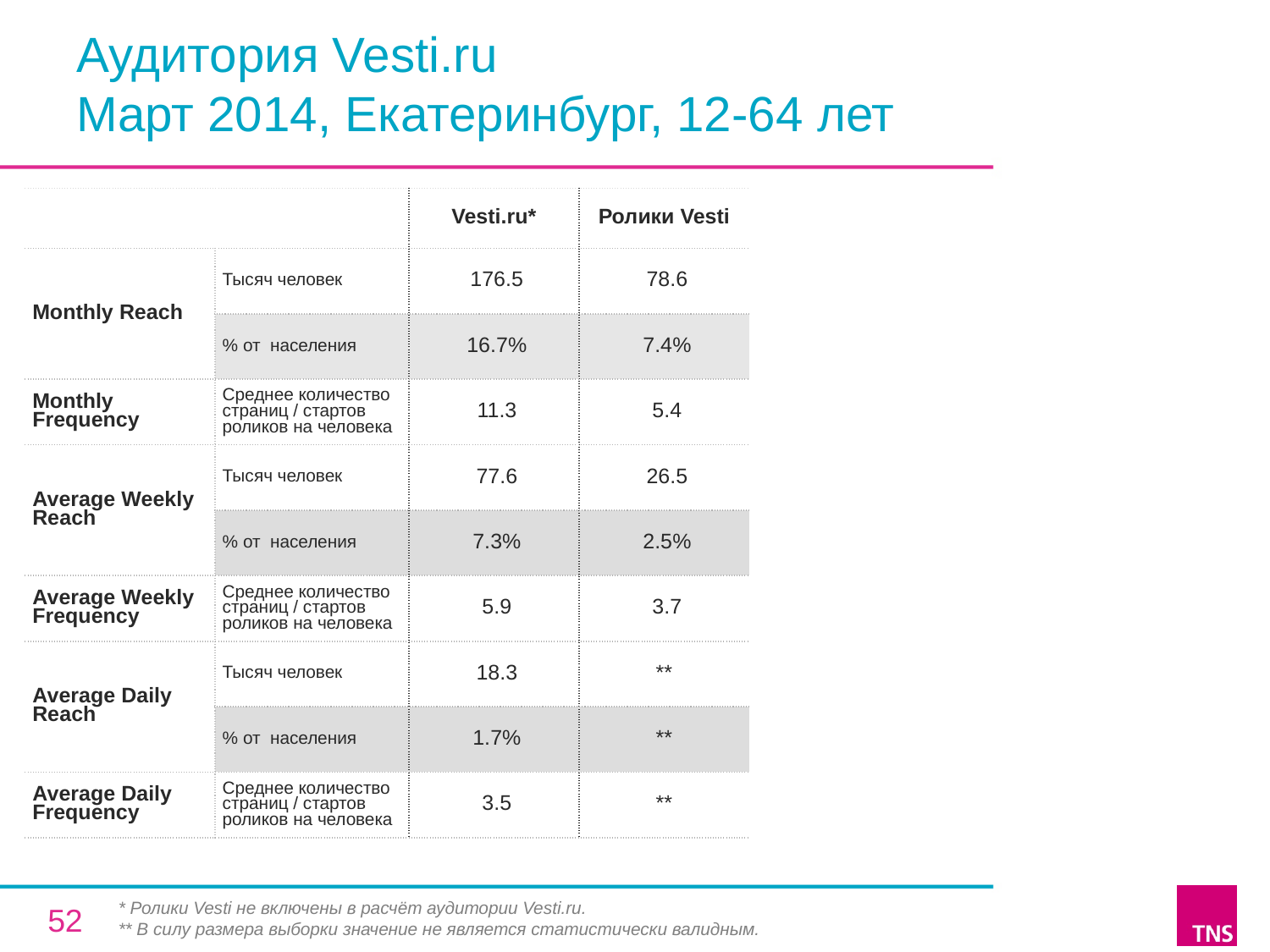

# Аудитория Vesti.ru Март 2014, Екатеринбург, 12-64 лет
|  |  | Vesti.ru\* | Ролики Vesti |
| --- | --- | --- | --- |
| Monthly Reach | Тысяч человек | 176.5 | 78.6 |
|  | % от населения | 16.7% | 7.4% |
| Monthly Frequency | Среднее количество страниц / стартов роликов на человека | 11.3 | 5.4 |
| Average Weekly Reach | Тысяч человек | 77.6 | 26.5 |
|  | % от населения | 7.3% | 2.5% |
| Average Weekly Frequency | Среднее количество страниц / стартов роликов на человека | 5.9 | 3.7 |
| Average Daily Reach | Тысяч человек | 18.3 | \*\* |
|  | % от населения | 1.7% | \*\* |
| Average Daily Frequency | Среднее количество страниц / стартов роликов на человека | 3.5 | \*\* |
* Ролики Vesti не включены в расчёт аудитории Vesti.ru.
** В силу размера выборки значение не является статистически валидным.
52